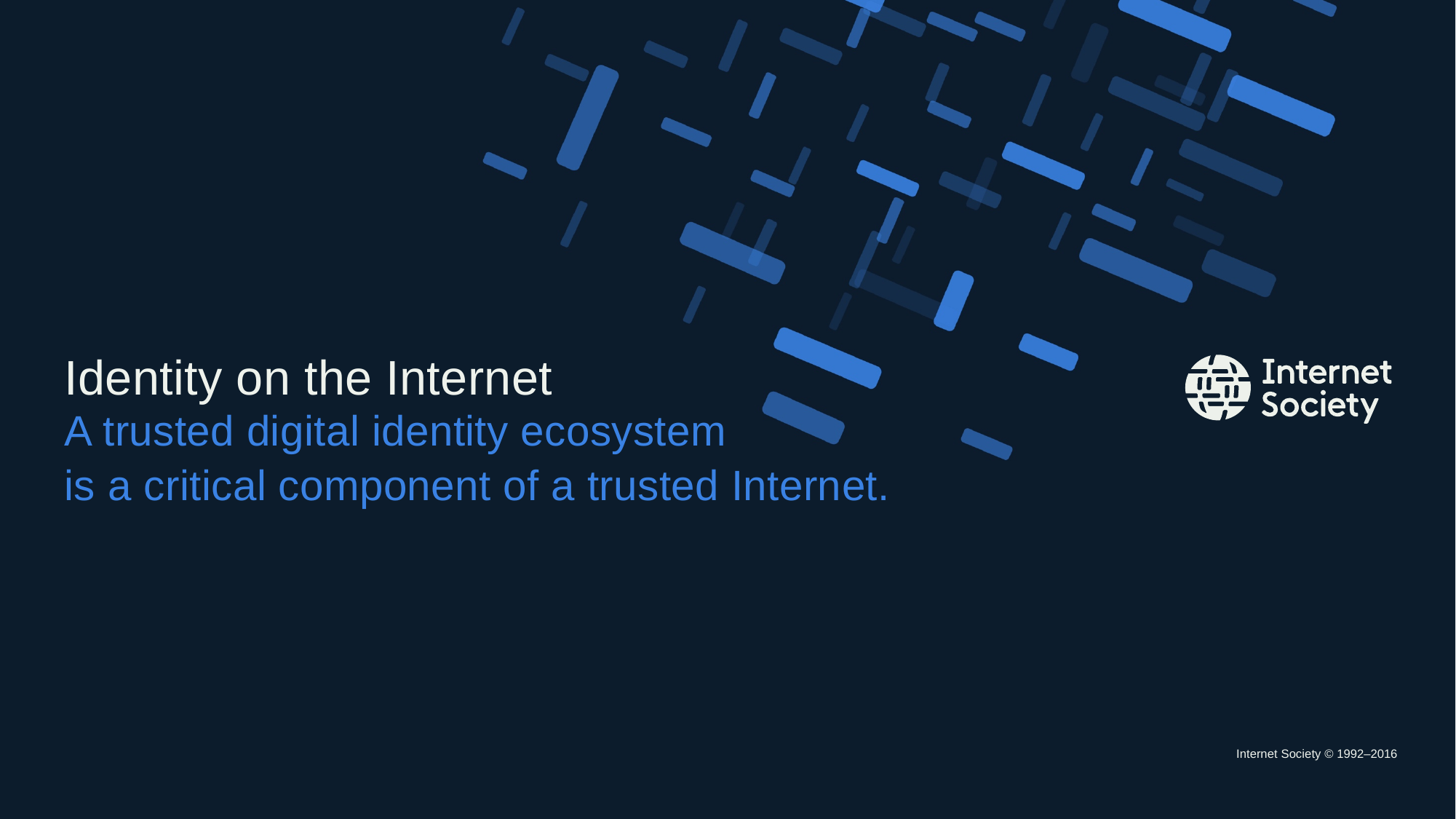

# Identity on the Internet
A trusted digital identity ecosystem
is a critical component of a trusted Internet.